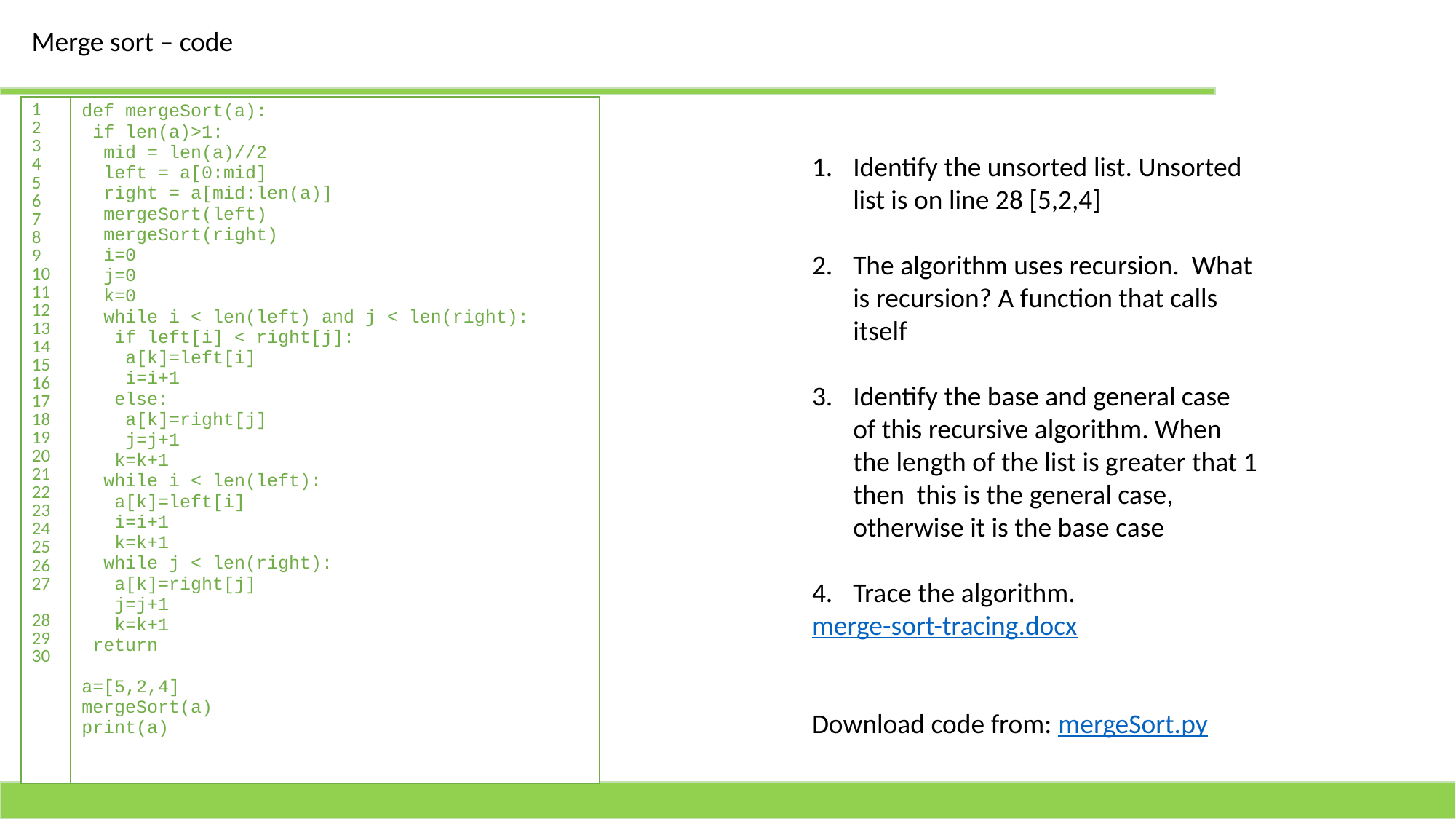

Merge sort – code
| 1 2 3 4 5 6 7 8 9 10 11 12 13 14 15 16 17 18 19 20 21 22 23 24 25 26 27 28 29 30 | def mergeSort(a): if len(a)>1: mid = len(a)//2 left = a[0:mid] right = a[mid:len(a)] mergeSort(left) mergeSort(right) i=0 j=0 k=0 while i < len(left) and j < len(right): if left[i] < right[j]: a[k]=left[i] i=i+1 else: a[k]=right[j] j=j+1 k=k+1 while i < len(left): a[k]=left[i] i=i+1 k=k+1 while j < len(right): a[k]=right[j] j=j+1 k=k+1 return a=[5,2,4] mergeSort(a) print(a) |
| --- | --- |
Identify the unsorted list. Unsorted list is on line 28 [5,2,4]

The algorithm uses recursion.  What is recursion? A function that calls itself

Identify the base and general case of this recursive algorithm. When the length of the list is greater that 1 then  this is the general case, otherwise it is the base case

Trace the algorithm.
merge-sort-tracing.docx

Download code from: mergeSort.py